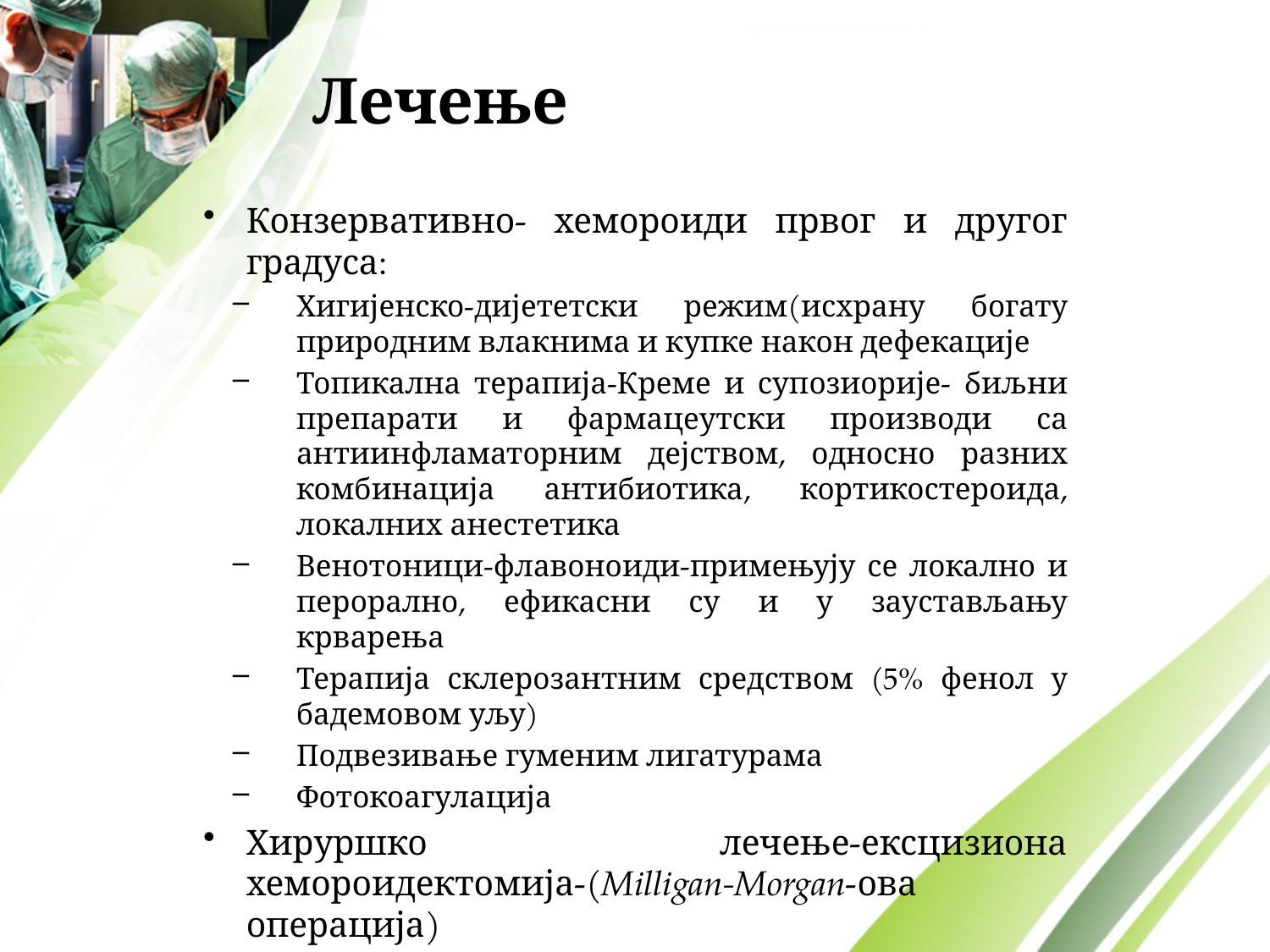

# Лечење
Конзервативно- хемороиди првог и другог градуса:
Хигијенско-дијететски режим(исхрану богату природним влакнима и купке након дефекације
Топикална терапија-Креме и супозиорије- биљни препарати и фармацеутски производи са антиинфламаторним дејством, односно разних комбинација антибиотика, кортикостероида, локалних анестетика
Венотоници-флавоноиди-примењују се локално и перорално, ефикасни су и у заустављању крварења
Терапија склерозантним средством (5% фенол у бадемовом уљу)
Подвезивање гуменим лигатурама
Фотокоагулација
Хируршко лечење-ексцизиона хемороидектомија-(Milligan-Morgan-ова операција)